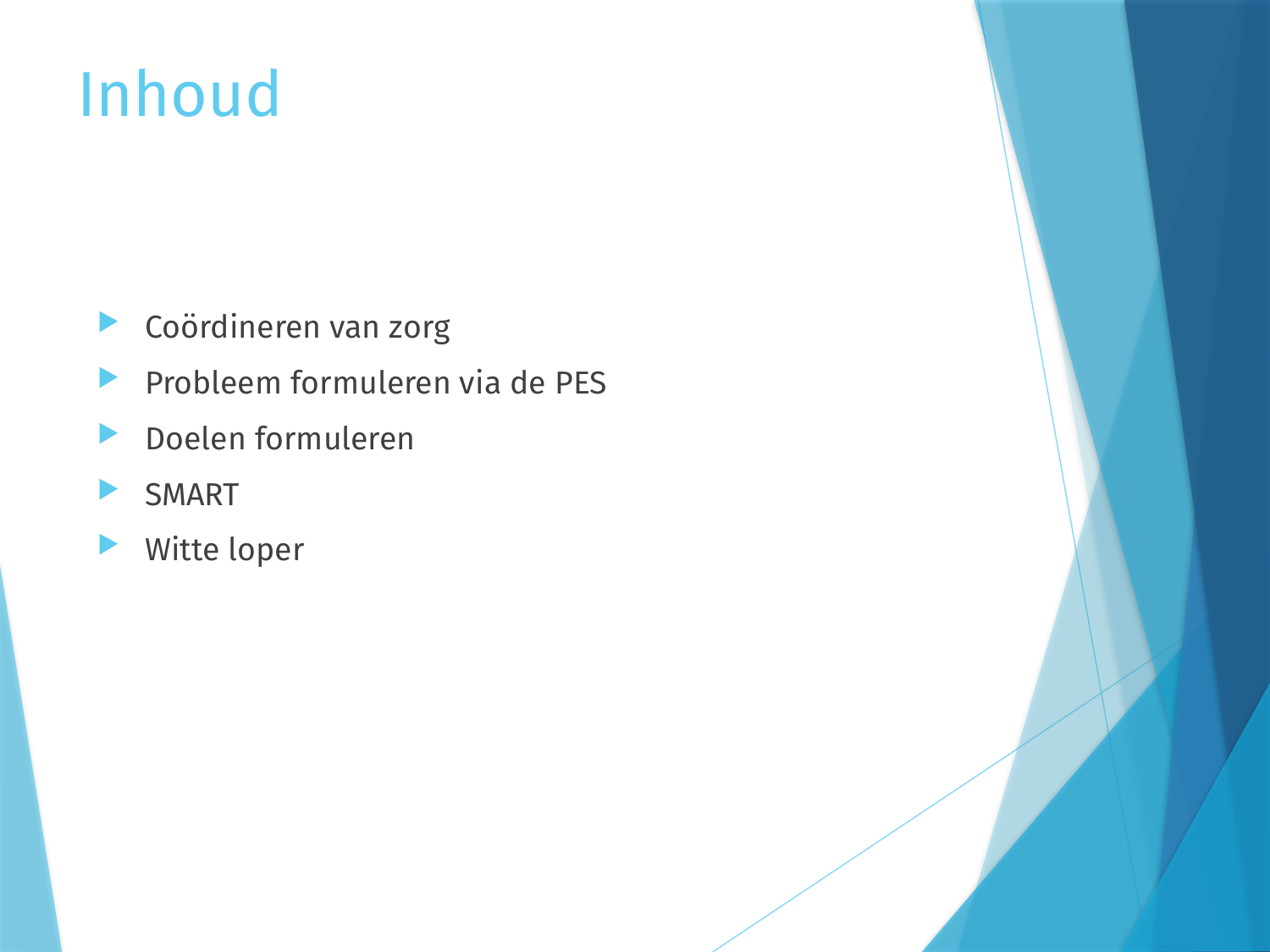

# Inhoud
Coördineren van zorg
Probleem formuleren via de PES
Doelen formuleren
SMART
Witte loper